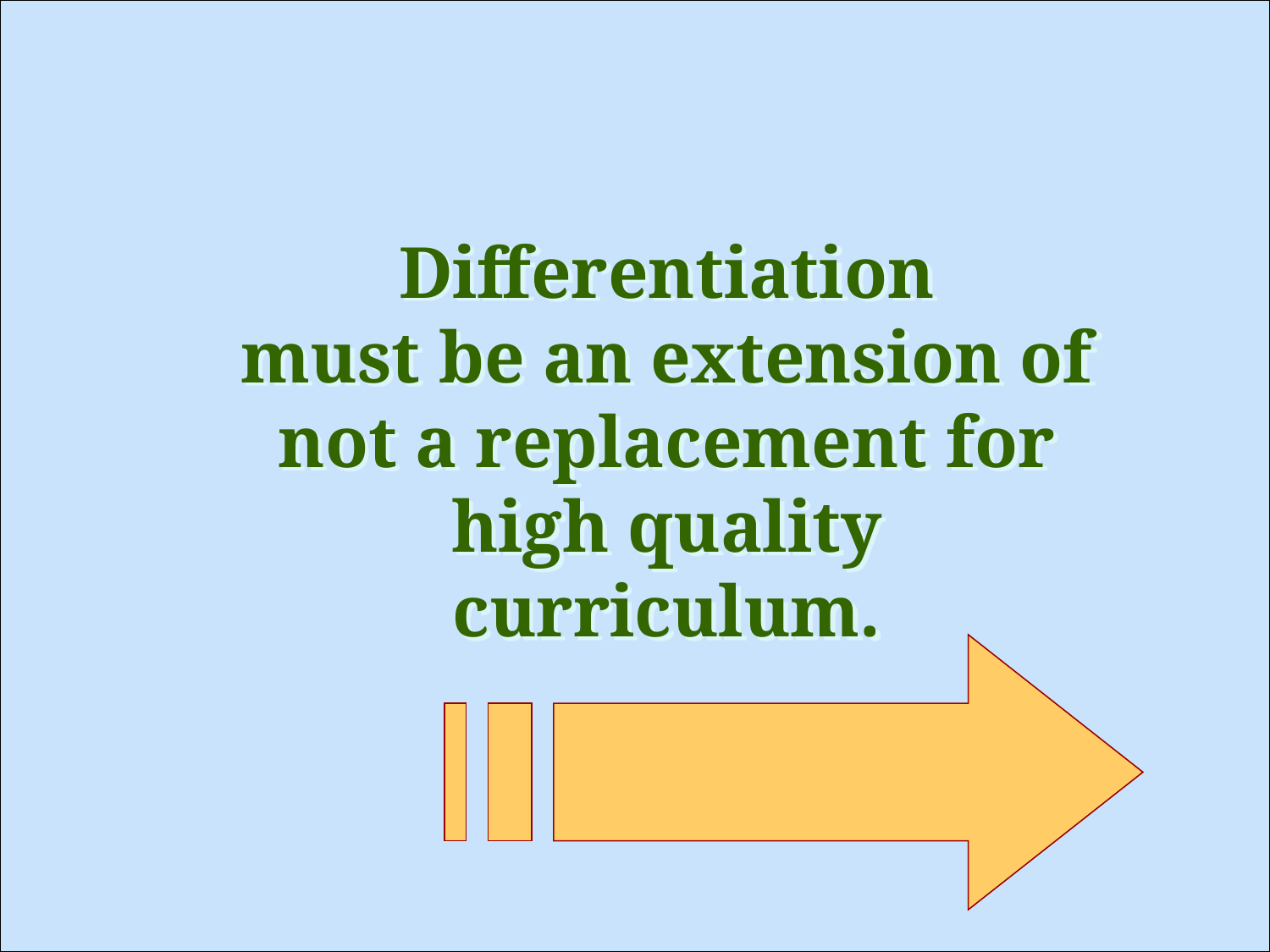

Differentiation
must be an extension of
not a replacement for
high quality
curriculum.